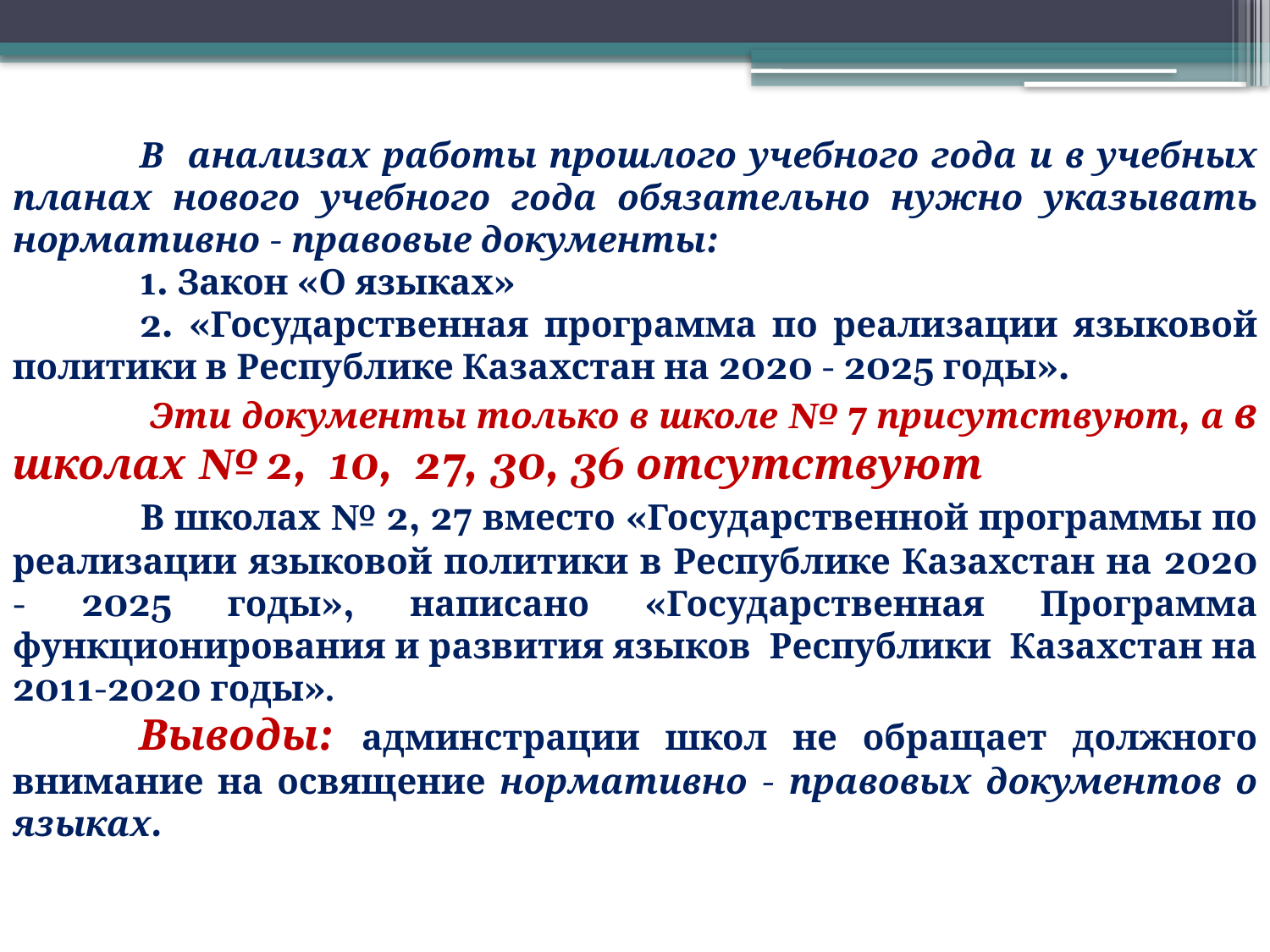

В  анализах работы прошлого учебного года и в учебных планах нового учебного года обязательно нужно указывать нормативно - правовые документы:
	1. Закон «О языках»
	2. «Государственная программа по реализации языковой политики в Республике Казахстан на 2020 - 2025 годы».
 	 Эти документы только в школе № 7 присутствуют, а в школах № 2,  10,  27, 30, 36 отсутствуют
 	В школах № 2, 27 вместо «Государственной программы по реализации языковой политики в Республике Казахстан на 2020 - 2025 годы», написано «Государственная Программа функционирования и развития языков  Республики  Казахстан на 2011-2020 годы».
	Выводы: админстрации школ не обращает должного внимание на освящение нормативно - правовых документов о языках.